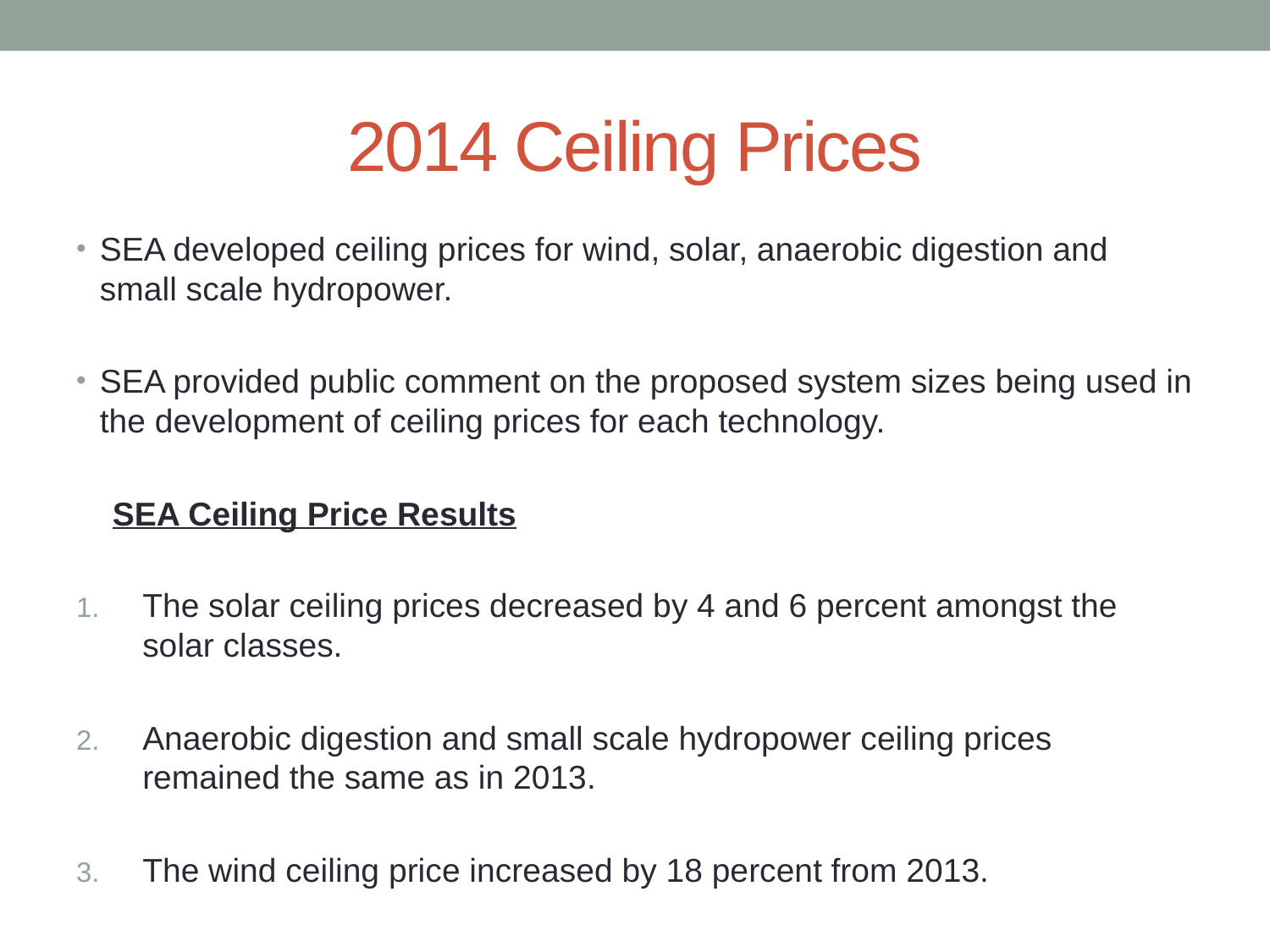

# 2014 Ceiling Prices
SEA developed ceiling prices for wind, solar, anaerobic digestion and small scale hydropower.

SEA provided public comment on the proposed system sizes being used in the development of ceiling prices for each technology.

    SEA Ceiling Price Results

The solar ceiling prices decreased by 4 and 6 percent amongst the solar classes.

Anaerobic digestion and small scale hydropower ceiling prices remained the same as in 2013.

The wind ceiling price increased by 18 percent from 2013.